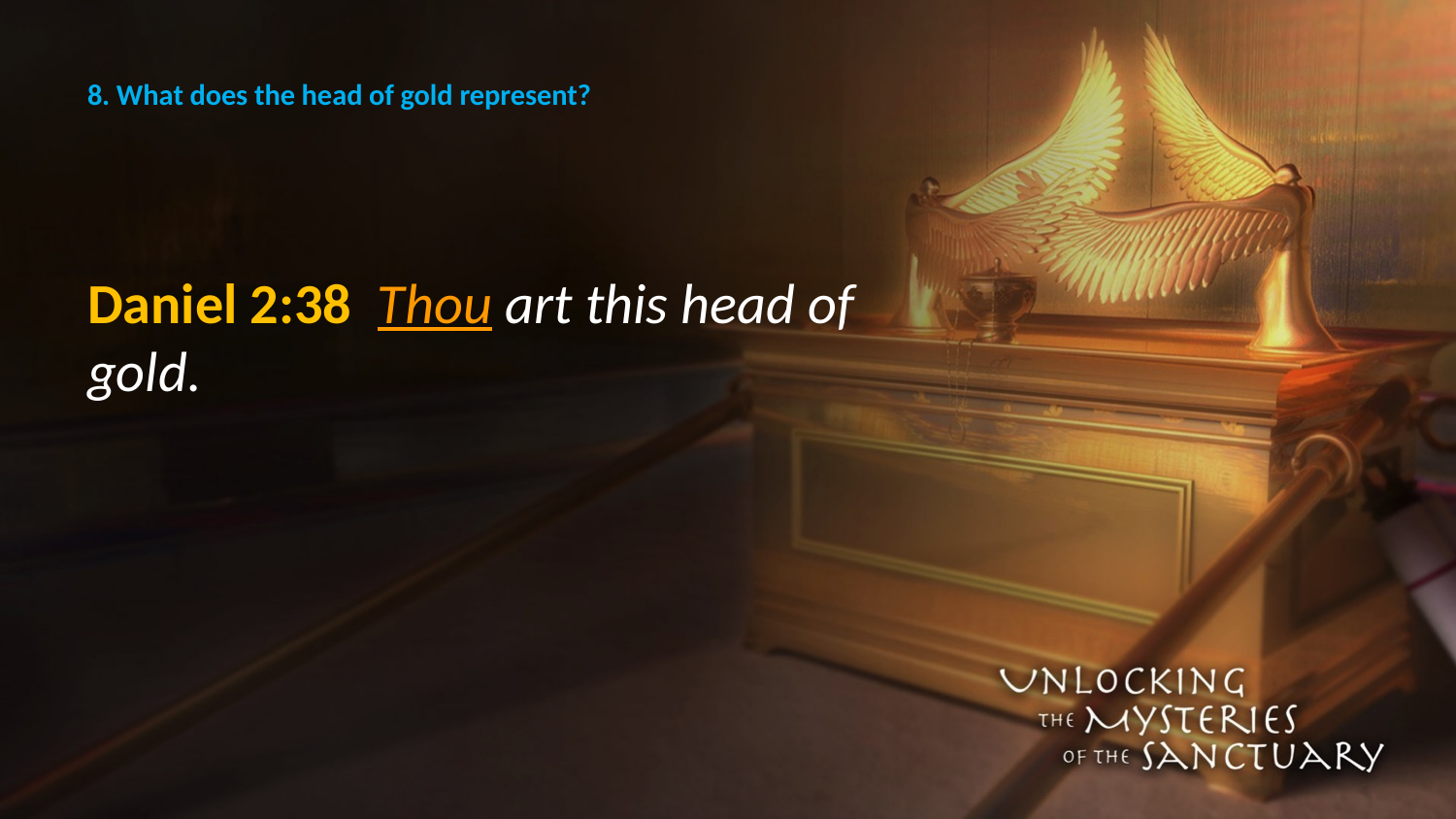

# 8. What does the head of gold represent?

Daniel 2:38  Thou art this head of gold.